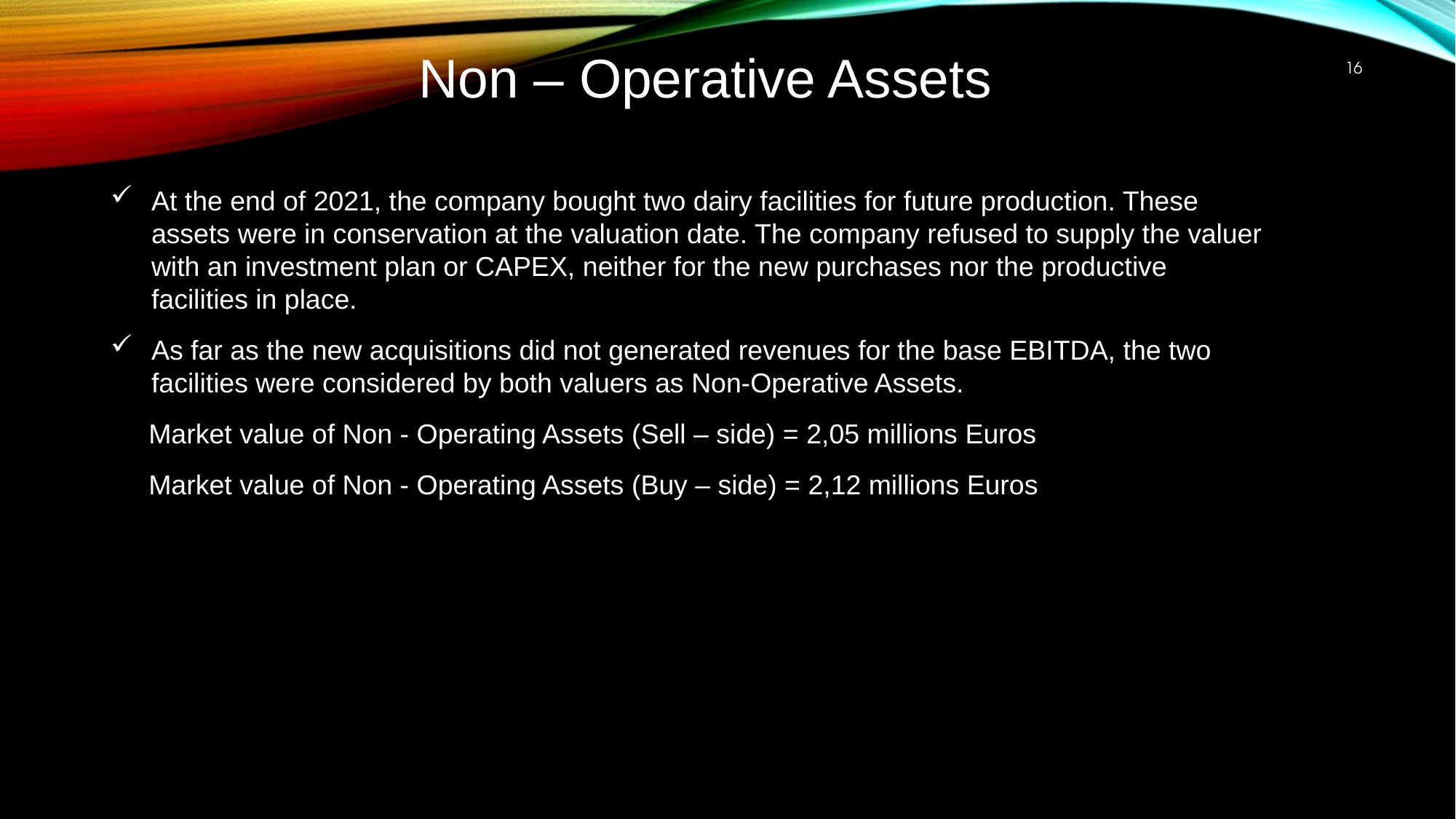

16
Non – Operative Assets
At the end of 2021, the company bought two dairy facilities for future production. These assets were in conservation at the valuation date. The company refused to supply the valuer with an investment plan or CAPEX, neither for the new purchases nor the productive facilities in place.
As far as the new acquisitions did not generated revenues for the base EBITDA, the two facilities were considered by both valuers as Non-Operative Assets.
     Market value of Non - Operating Assets (Sell – side) = 2,05 millions Euros
     Market value of Non - Operating Assets (Buy – side) = 2,12 millions Euros